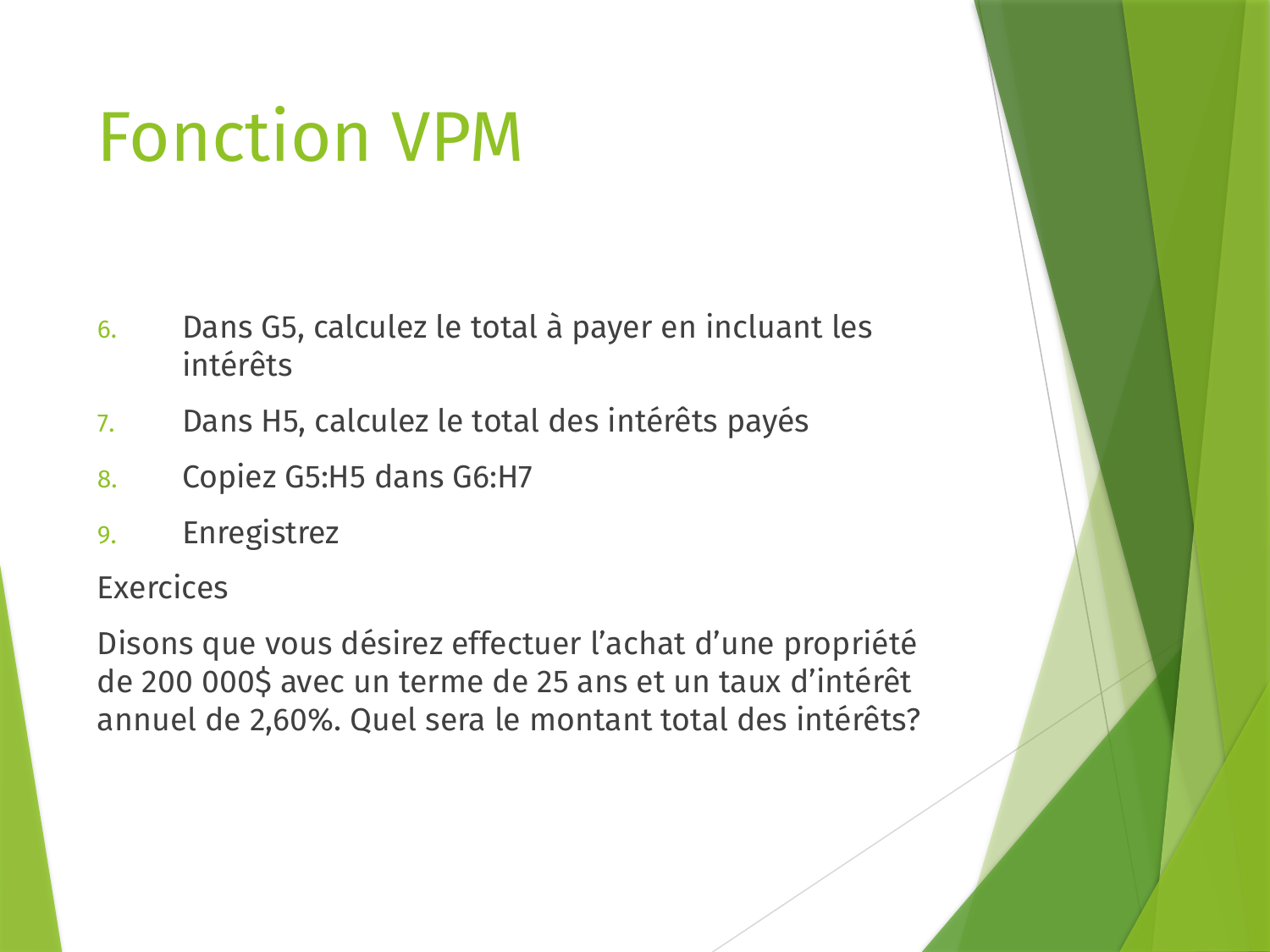

# Fonction VPM
Dans G5, calculez le total à payer en incluant les intérêts
Dans H5, calculez le total des intérêts payés
Copiez G5:H5 dans G6:H7
Enregistrez
Exercices
Disons que vous désirez effectuer l’achat d’une propriété de 200 000$ avec un terme de 25 ans et un taux d’intérêt annuel de 2,60%. Quel sera le montant total des intérêts?